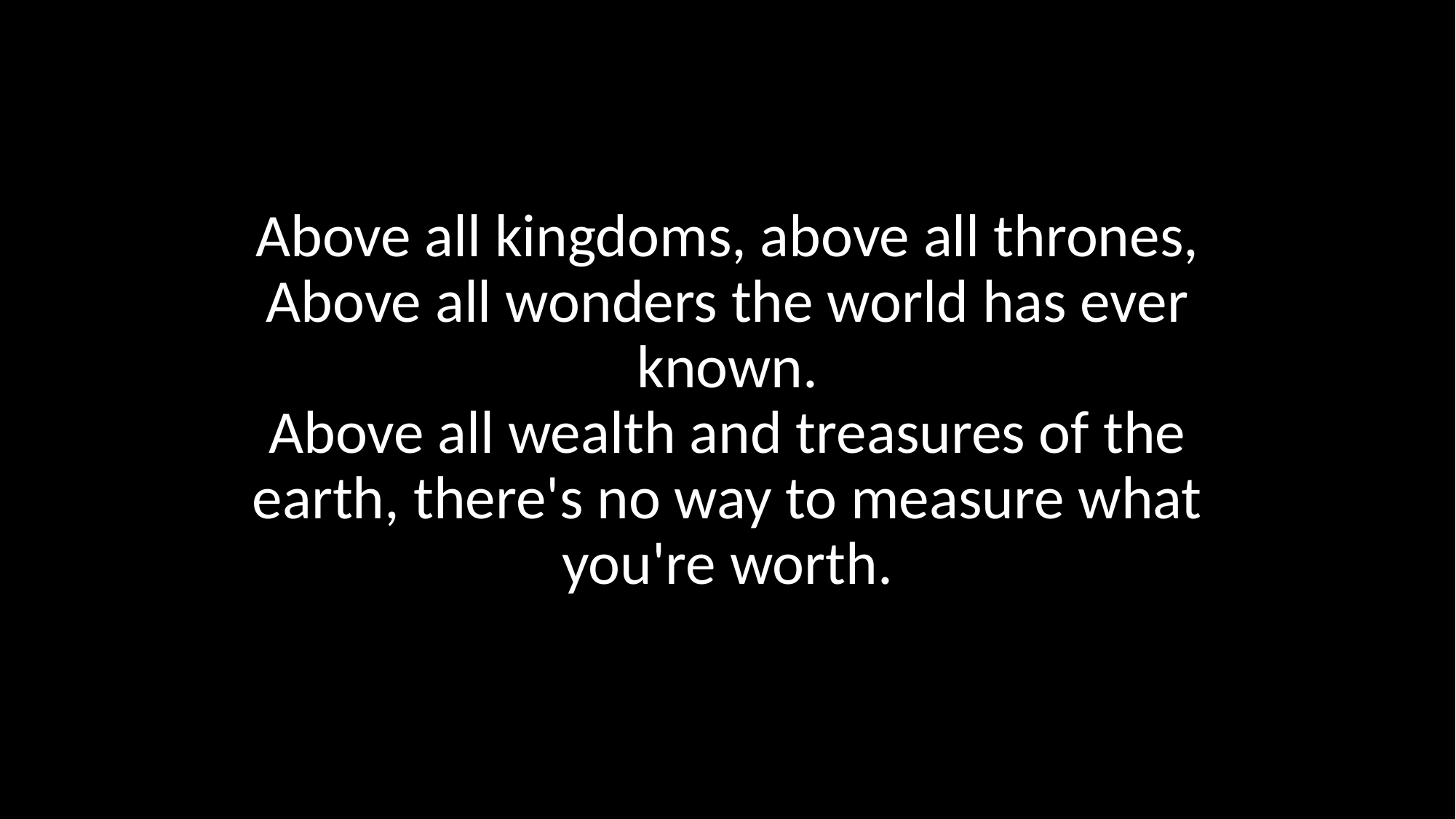

Above all kingdoms, above all thrones,
Above all wonders the world has ever known.
Above all wealth and treasures of the earth, there's no way to measure what you're worth.